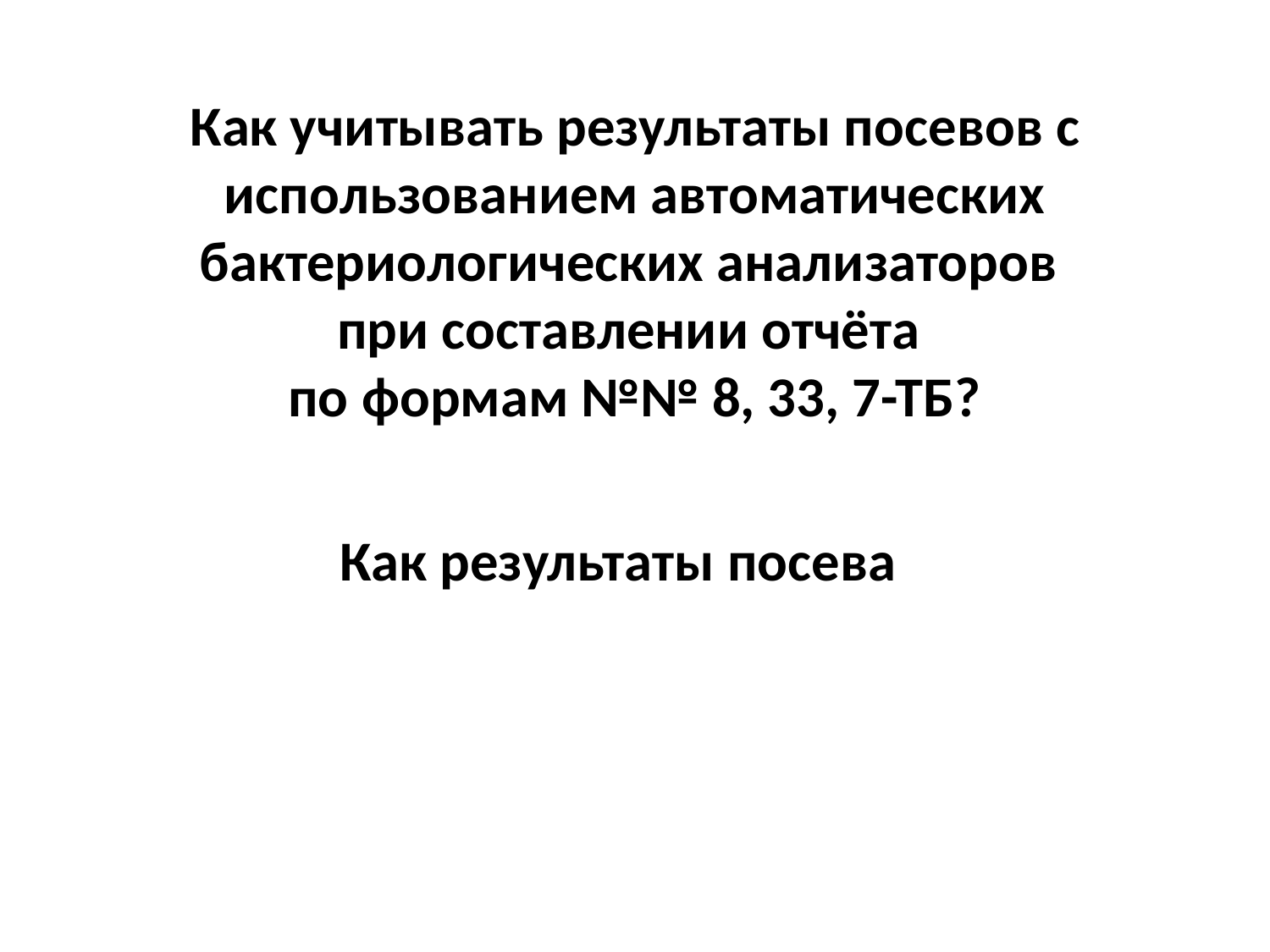

# Как учитывать результаты посевов с использованием автоматических бактериологических анализаторов при составлении отчёта по формам №№ 8, 33, 7-ТБ?
Как результаты посева